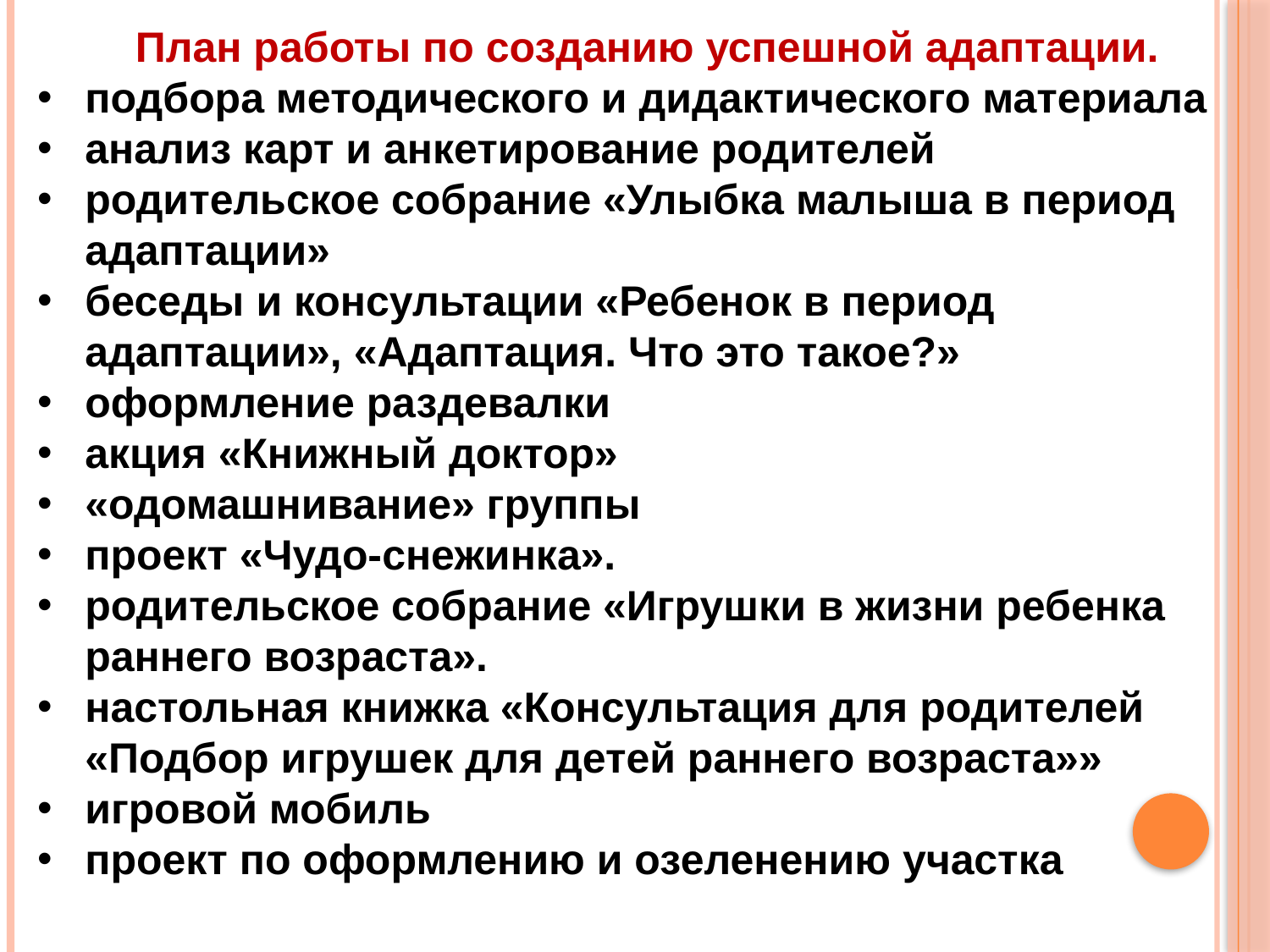

План работы по созданию успешной адаптации.
подбора методического и дидактического материала
анализ карт и анкетирование родителей
родительское собрание «Улыбка малыша в период адаптации»
беседы и консультации «Ребенок в период адаптации», «Адаптация. Что это такое?»
оформление раздевалки
акция «Книжный доктор»
«одомашнивание» группы
проект «Чудо-снежинка».
родительское собрание «Игрушки в жизни ребенка раннего возраста».
настольная книжка «Консультация для родителей «Подбор игрушек для детей раннего возраста»»
игровой мобиль
проект по оформлению и озеленению участка